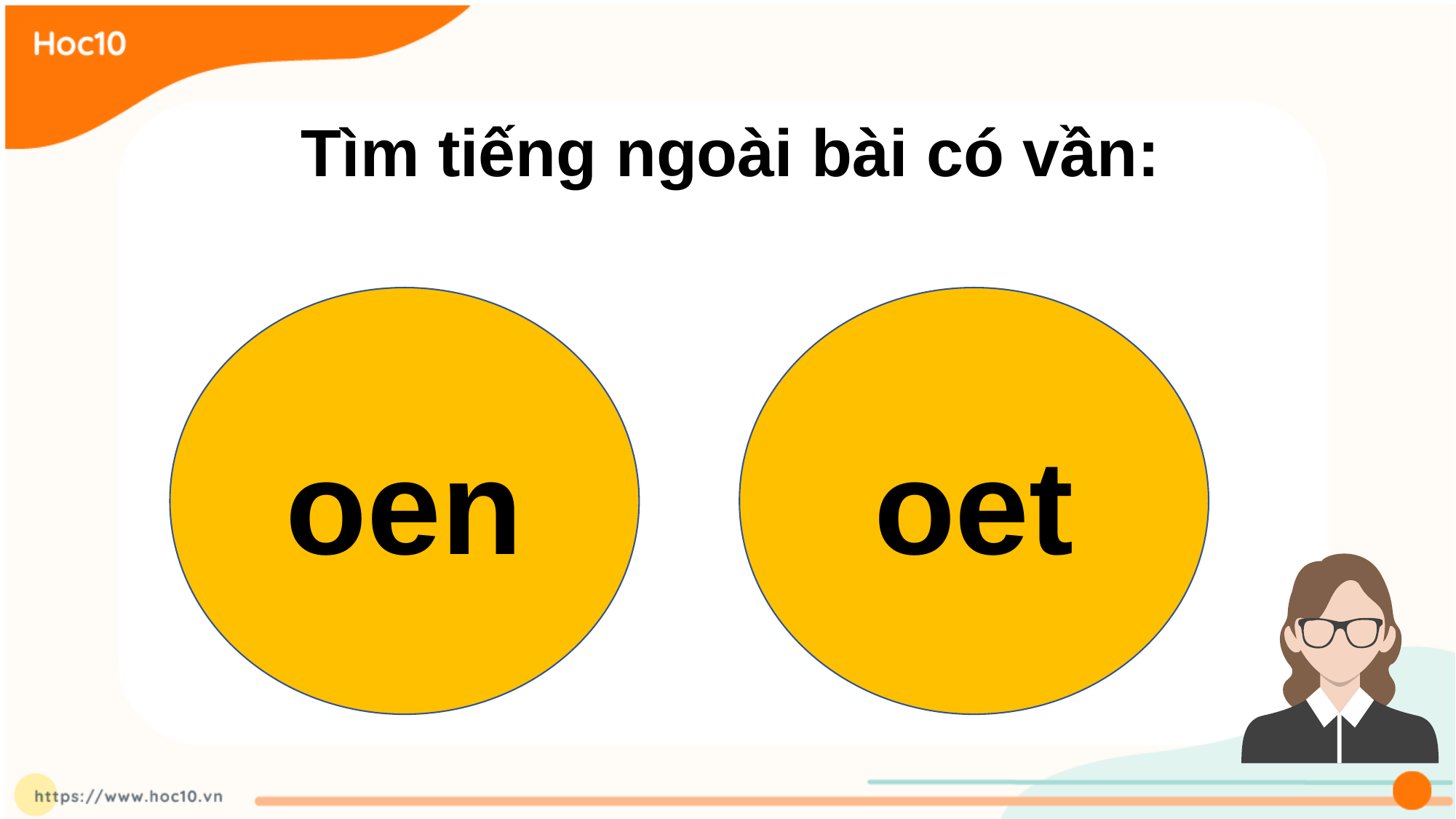

Tìm tiếng ngoài bài có vần:
oen
oet